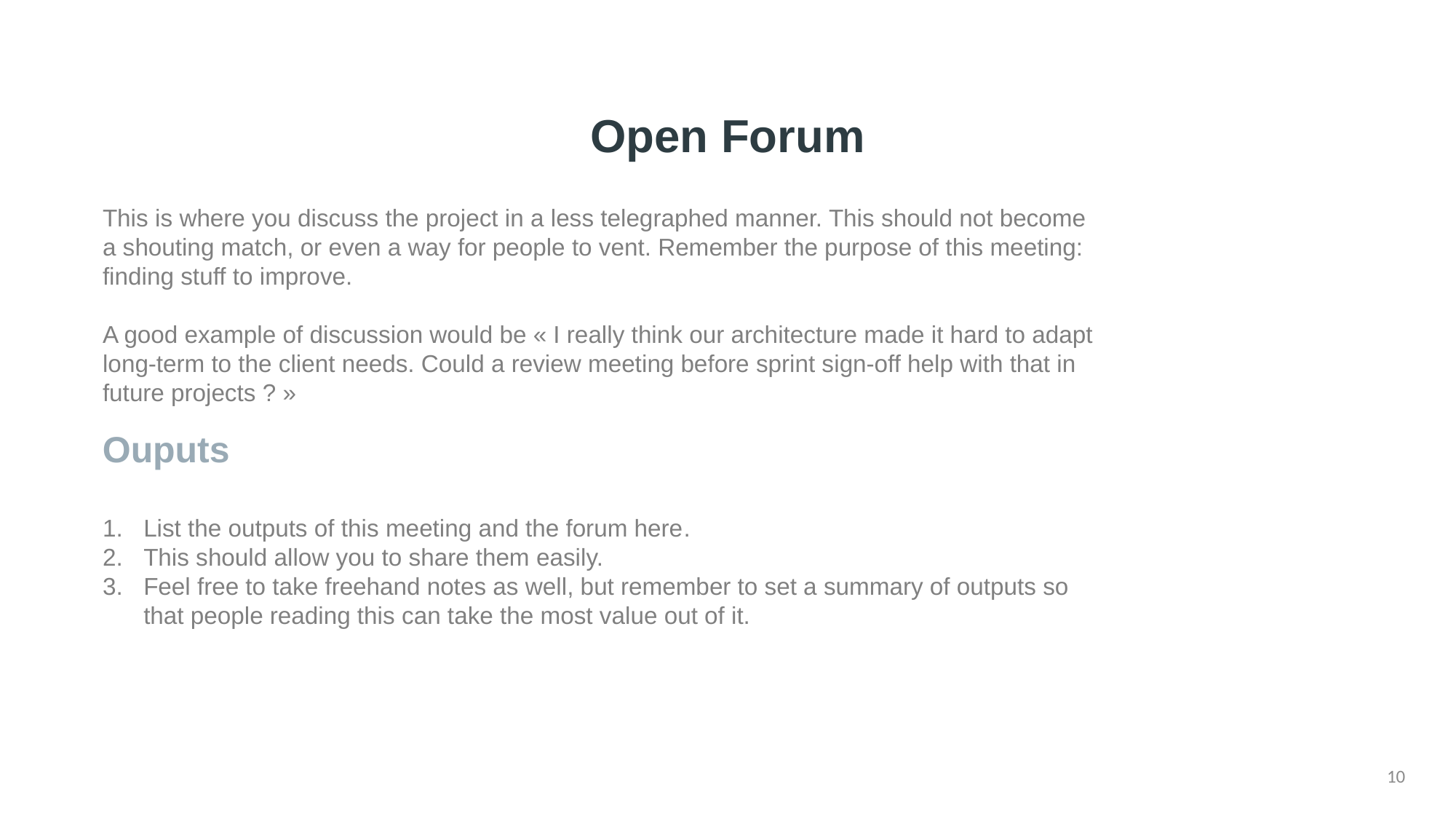

# Open Forum

This is where you discuss the project in a less telegraphed manner. This should not become a shouting match, or even a way for people to vent. Remember the purpose of this meeting: finding stuff to improve.

A good example of discussion would be « I really think our architecture made it hard to adapt long-term to the client needs. Could a review meeting before sprint sign-off help with that in future projects ? »
Ouputs
List the outputs of this meeting and the forum here.
This should allow you to share them easily.
Feel free to take freehand notes as well, but remember to set a summary of outputs so that people reading this can take the most value out of it.
10